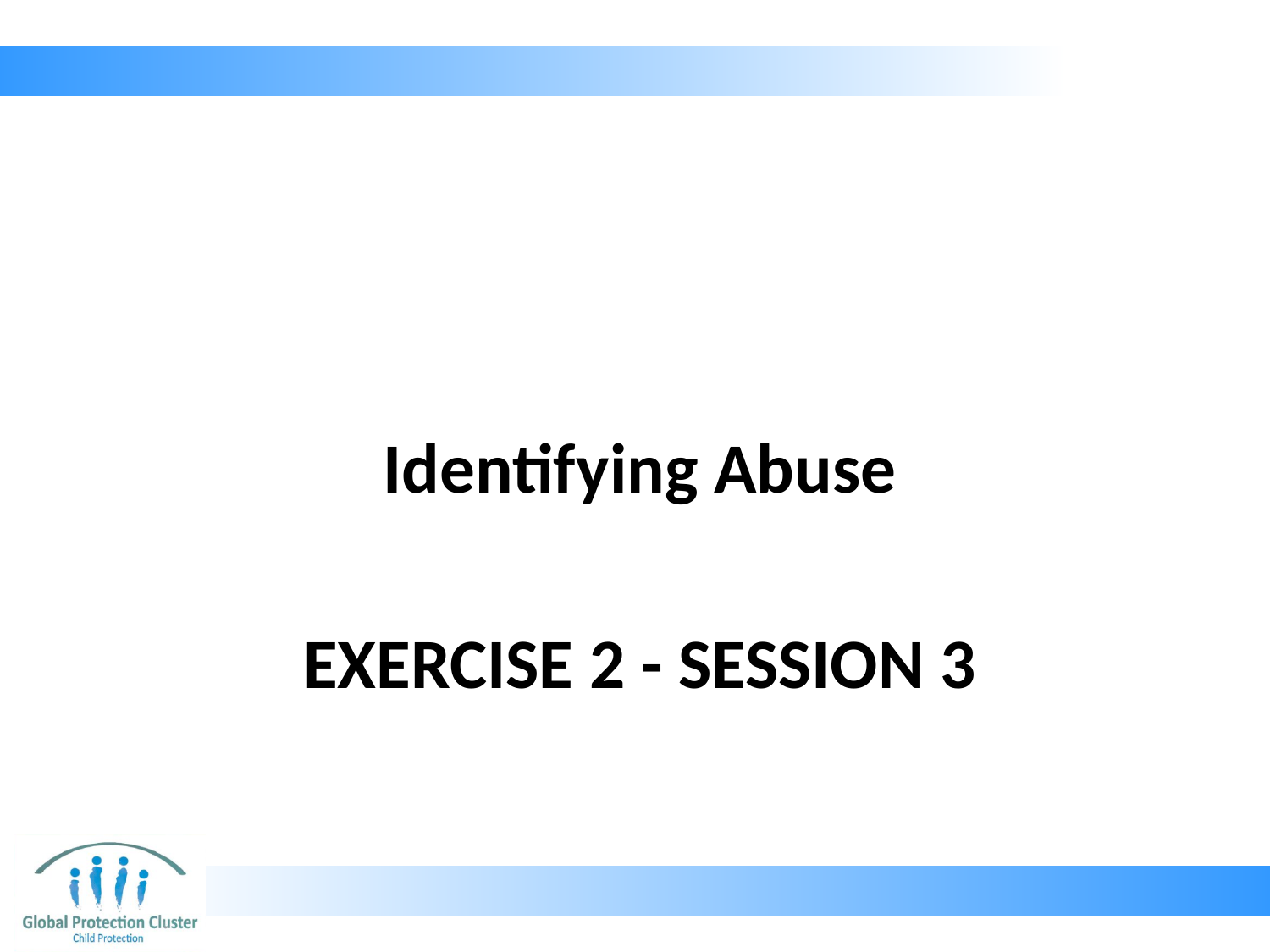

Identifying Abuse

# Exercise 2 - Session 3